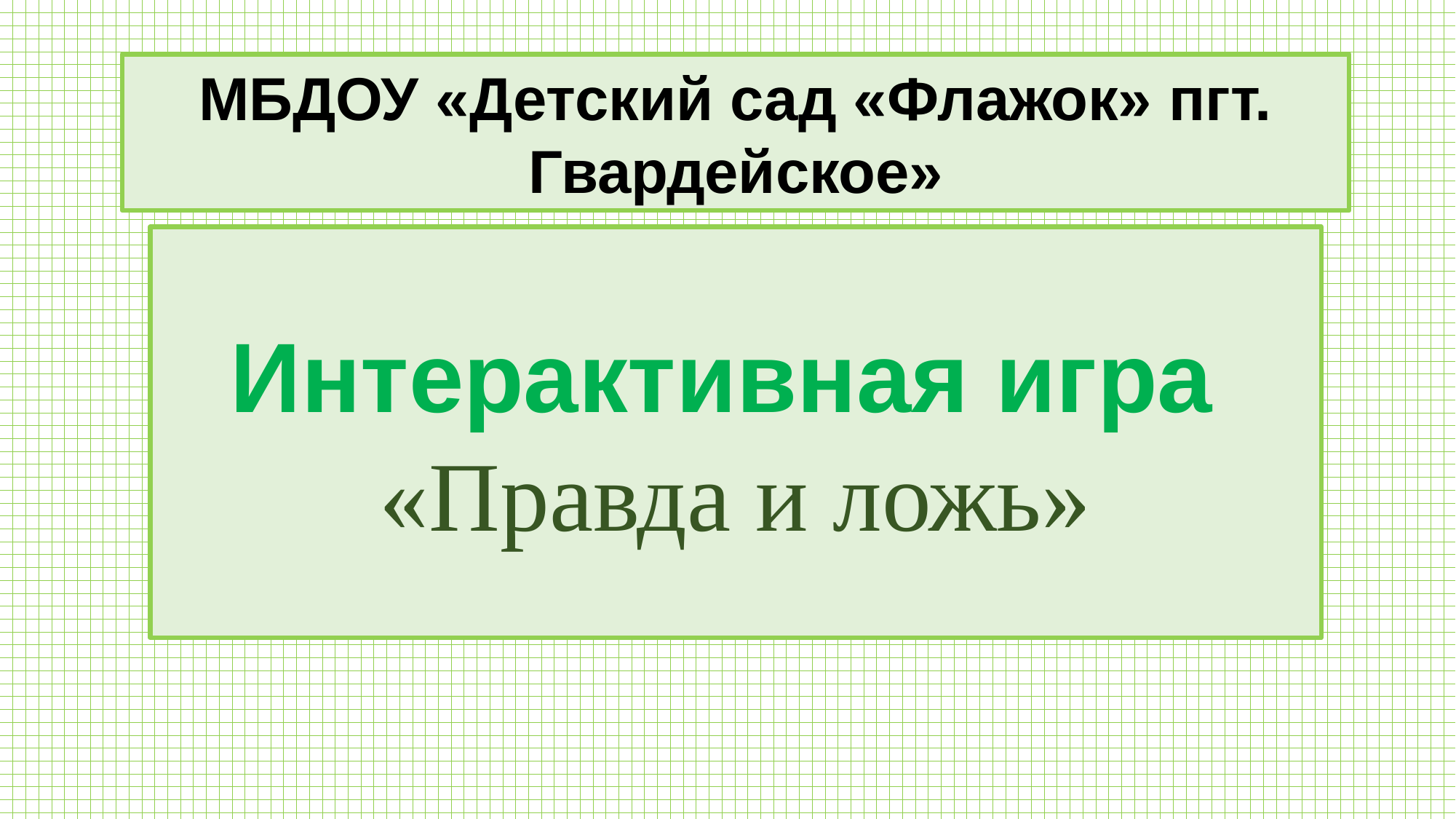

МБДОУ «Детский сад «Флажок» пгт. Гвардейское»

Интерактивная игра
«Правда и ложь»